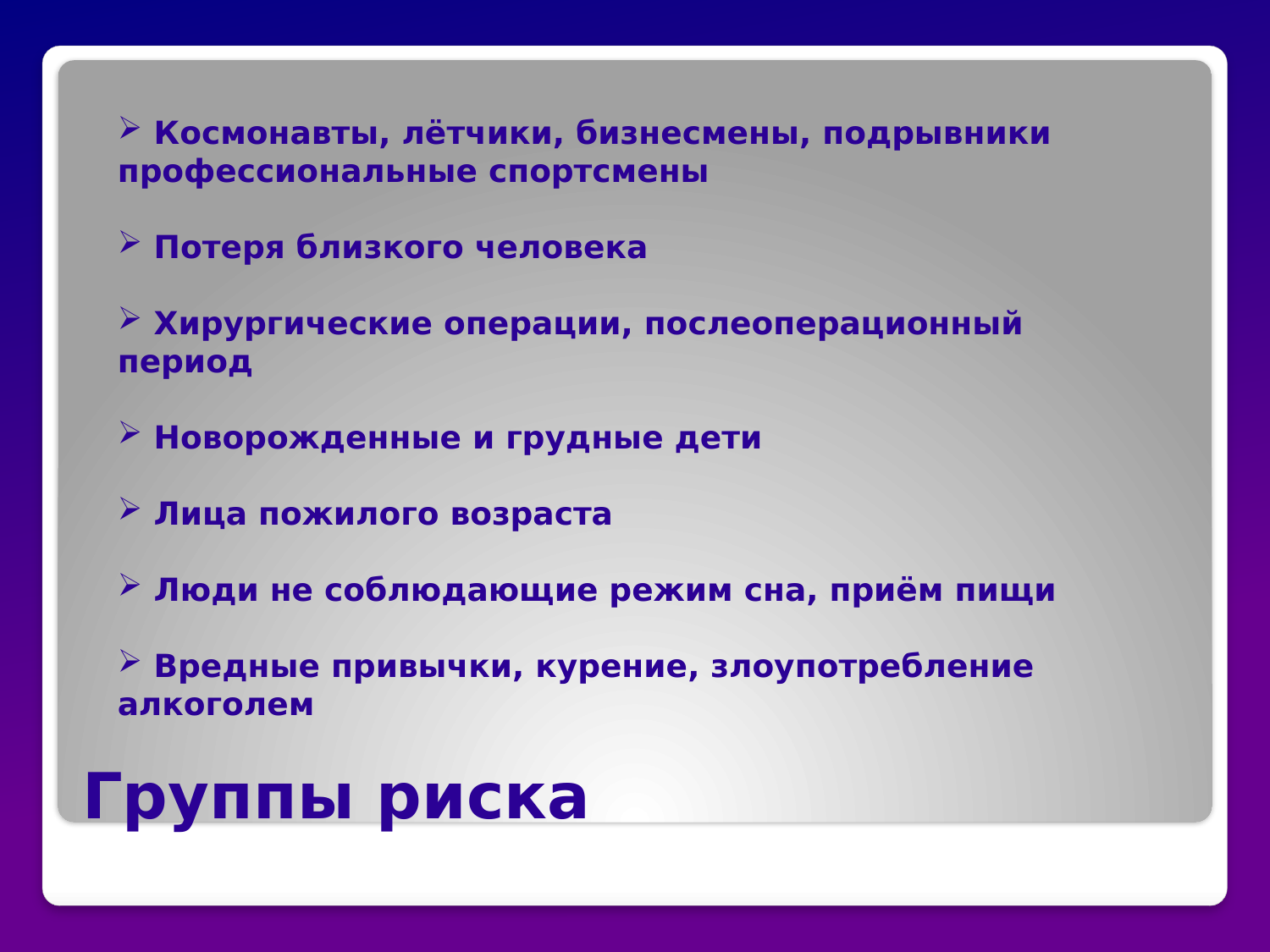

Космонавты, лётчики, бизнесмены, подрывники профессиональные спортсмены

 Потеря близкого человека

 Хирургические операции, послеоперационный период

 Новорожденные и грудные дети

 Лица пожилого возраста

 Люди не соблюдающие режим сна, приём пищи

 Вредные привычки, курение, злоупотребление алкоголем
# Группы риска